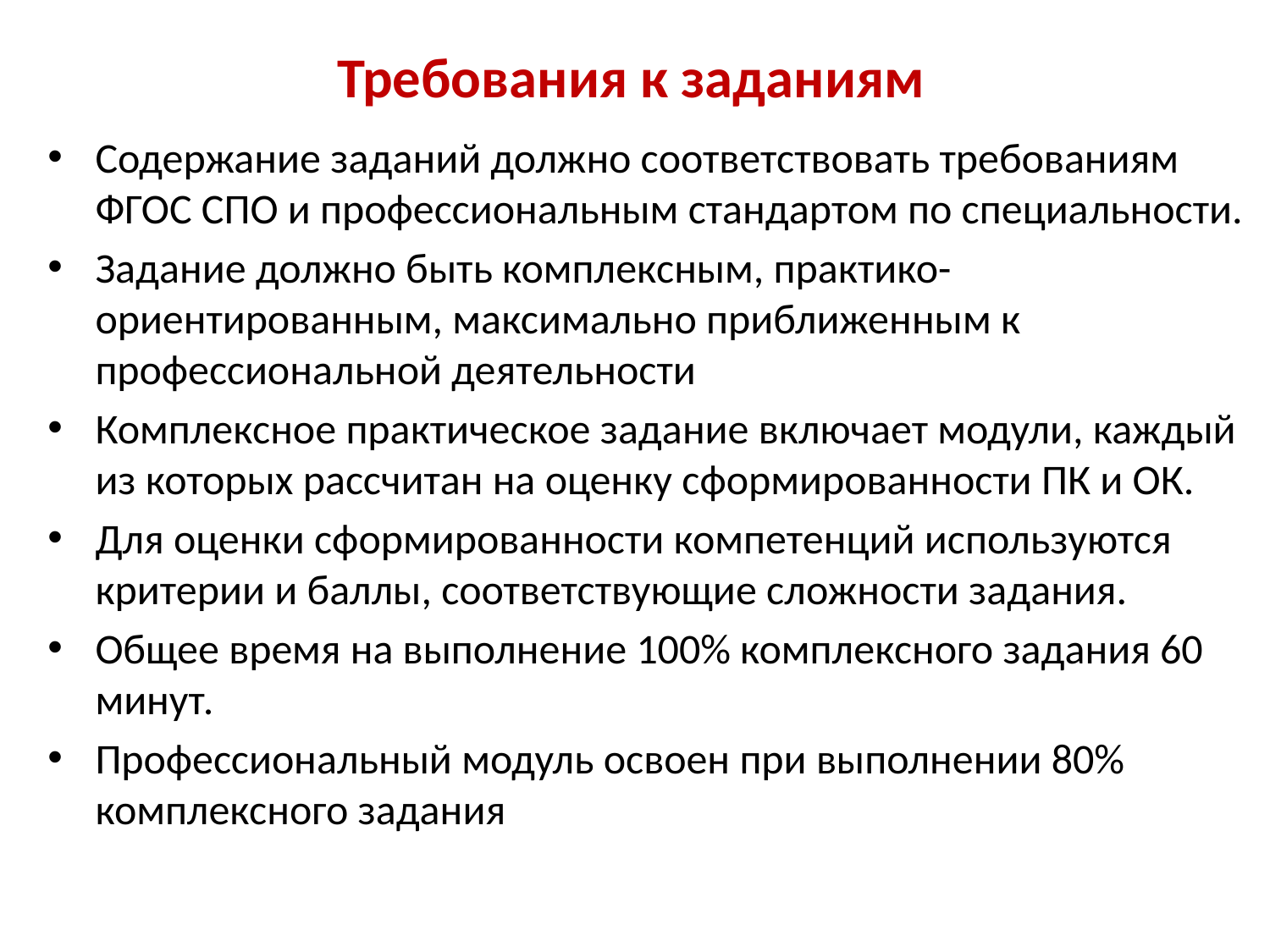

# Требования к заданиям
Содержание заданий должно соответствовать требованиям ФГОС СПО и профессиональным стандартом по специальности.
Задание должно быть комплексным, практико-ориентированным, максимально приближенным к профессиональной деятельности
Комплексное практическое задание включает модули, каждый из которых рассчитан на оценку сформированности ПК и ОК.
Для оценки сформированности компетенций используются критерии и баллы, соответствующие сложности задания.
Общее время на выполнение 100% комплексного задания 60 минут.
Профессиональный модуль освоен при выполнении 80% комплексного задания